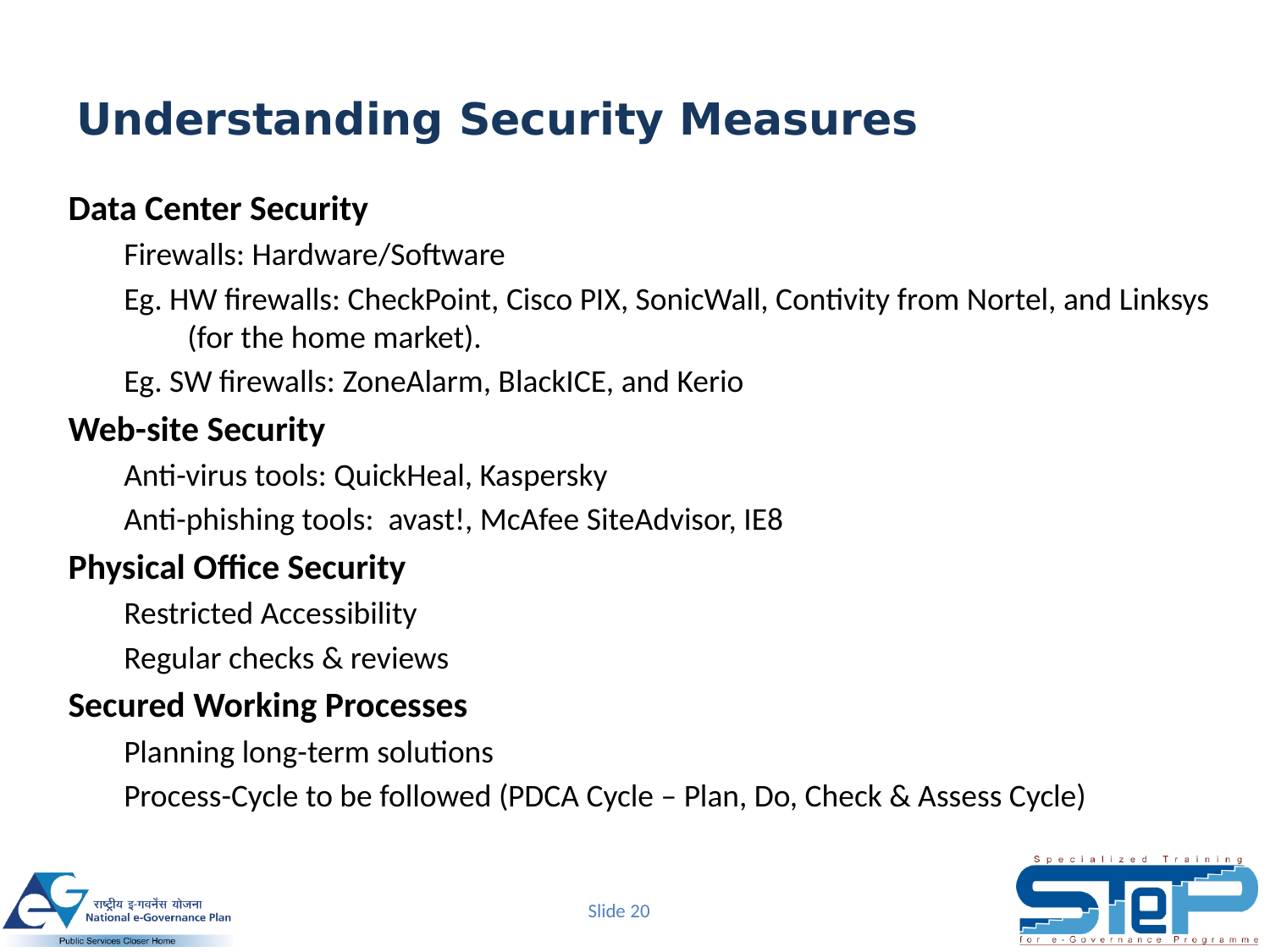

# Understanding Security Measures
Data Center Security
Firewalls: Hardware/Software
Eg. HW firewalls: CheckPoint, Cisco PIX, SonicWall, Contivity from Nortel, and Linksys (for the home market).
Eg. SW firewalls: ZoneAlarm, BlackICE, and Kerio
Web-site Security
Anti-virus tools: QuickHeal, Kaspersky
Anti-phishing tools:  avast!, McAfee SiteAdvisor, IE8
Physical Office Security
Restricted Accessibility
Regular checks & reviews
Secured Working Processes
Planning long-term solutions
Process-Cycle to be followed (PDCA Cycle – Plan, Do, Check & Assess Cycle)